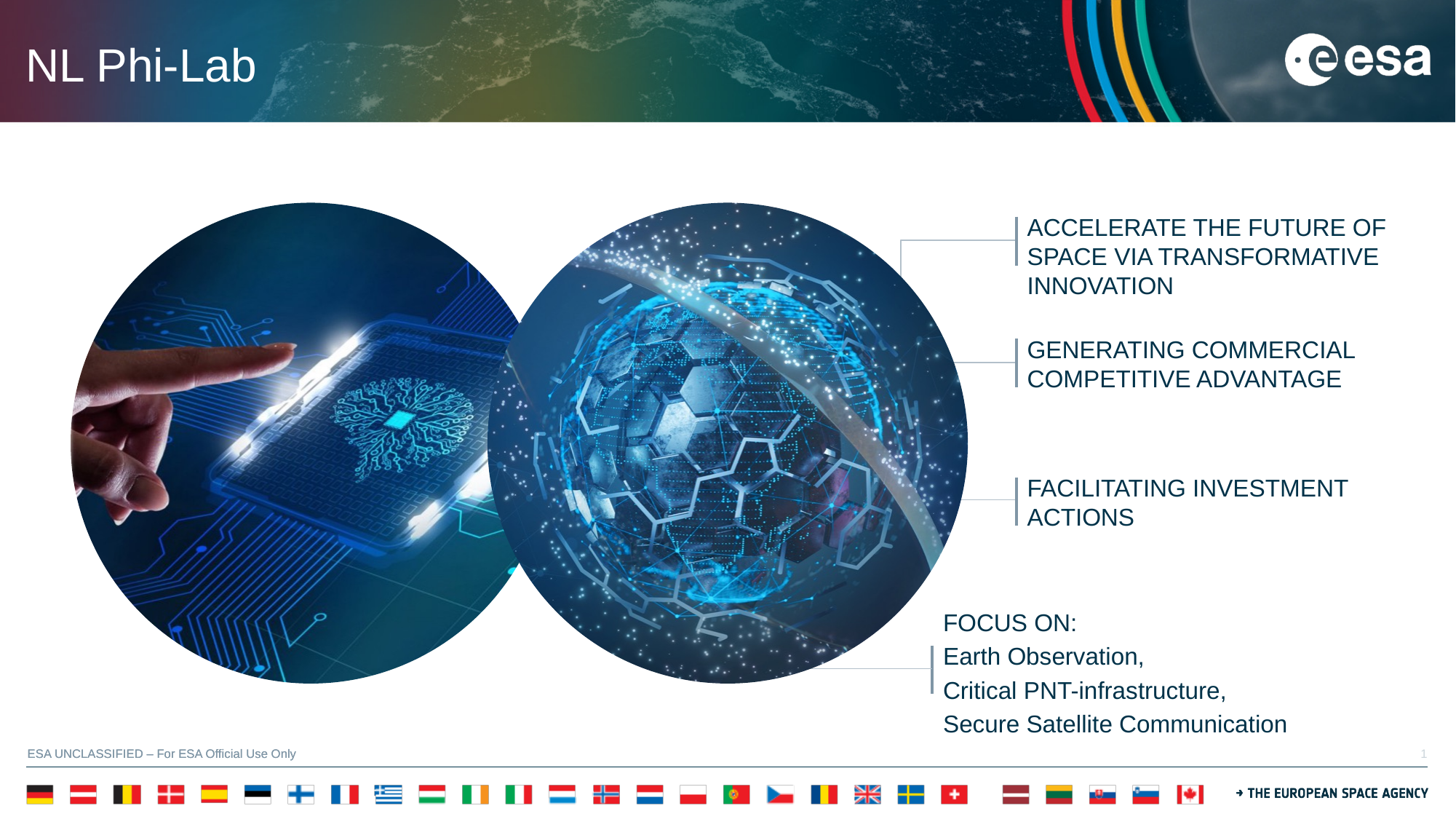

NL Phi-Lab

ACCELERATE THE FUTURE OF SPACE VIA TRANSFORMATIVE INNOVATION
GENERATING COMMERCIAL COMPETITIVE ADVANTAGE
FACILITATING INVESTMENT ACTIONS
FOCUS ON:
Earth Observation,
Critical PNT-infrastructure,
Secure Satellite Communication